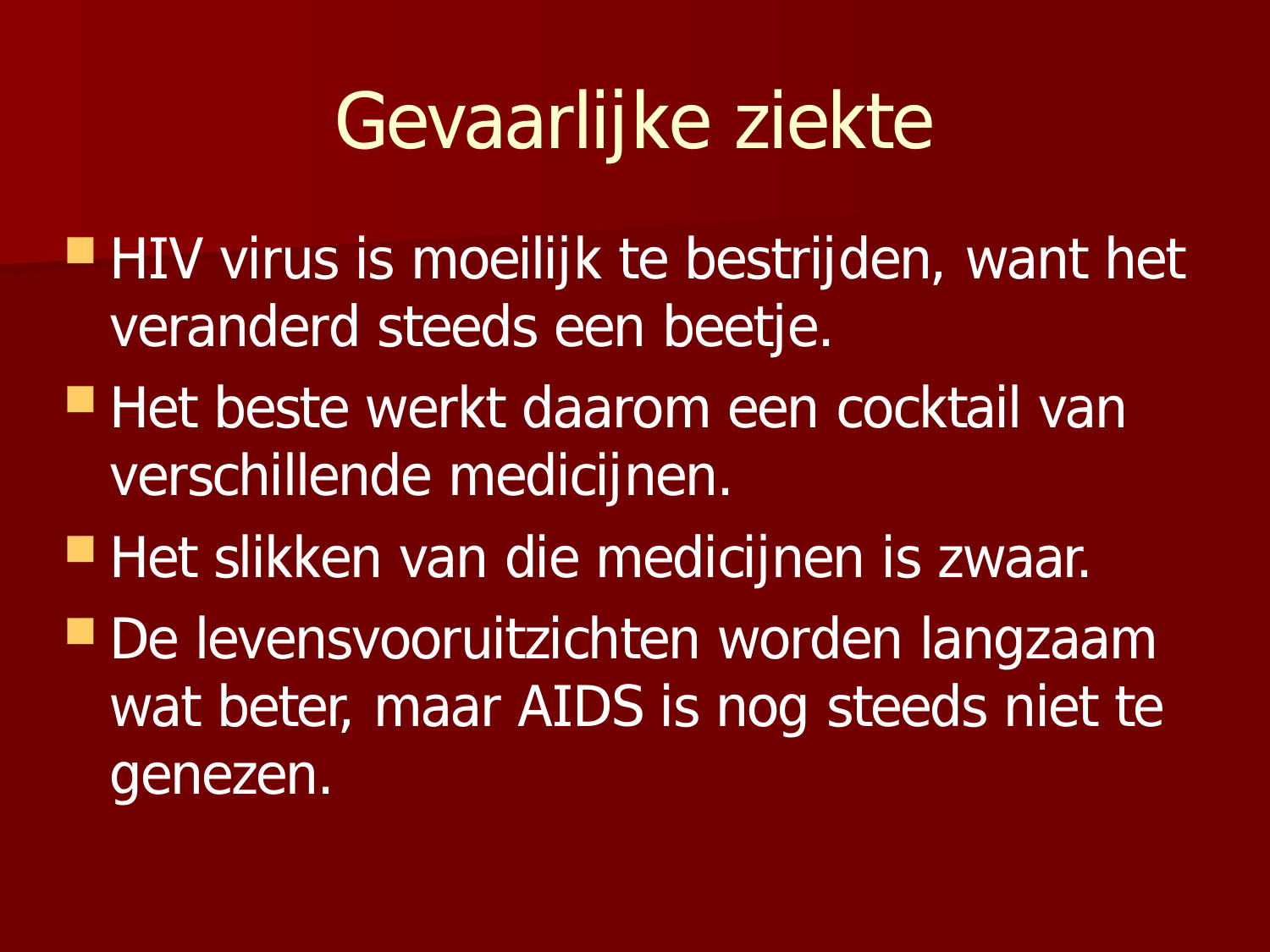

Gevaarlijke ziekte
HIV virus is moeilijk te bestrijden, want het veranderd steeds een beetje.
Het beste werkt daarom een cocktail van verschillende medicijnen.
Het slikken van die medicijnen is zwaar.
De levensvooruitzichten worden langzaam wat beter, maar AIDS is nog steeds niet te genezen.